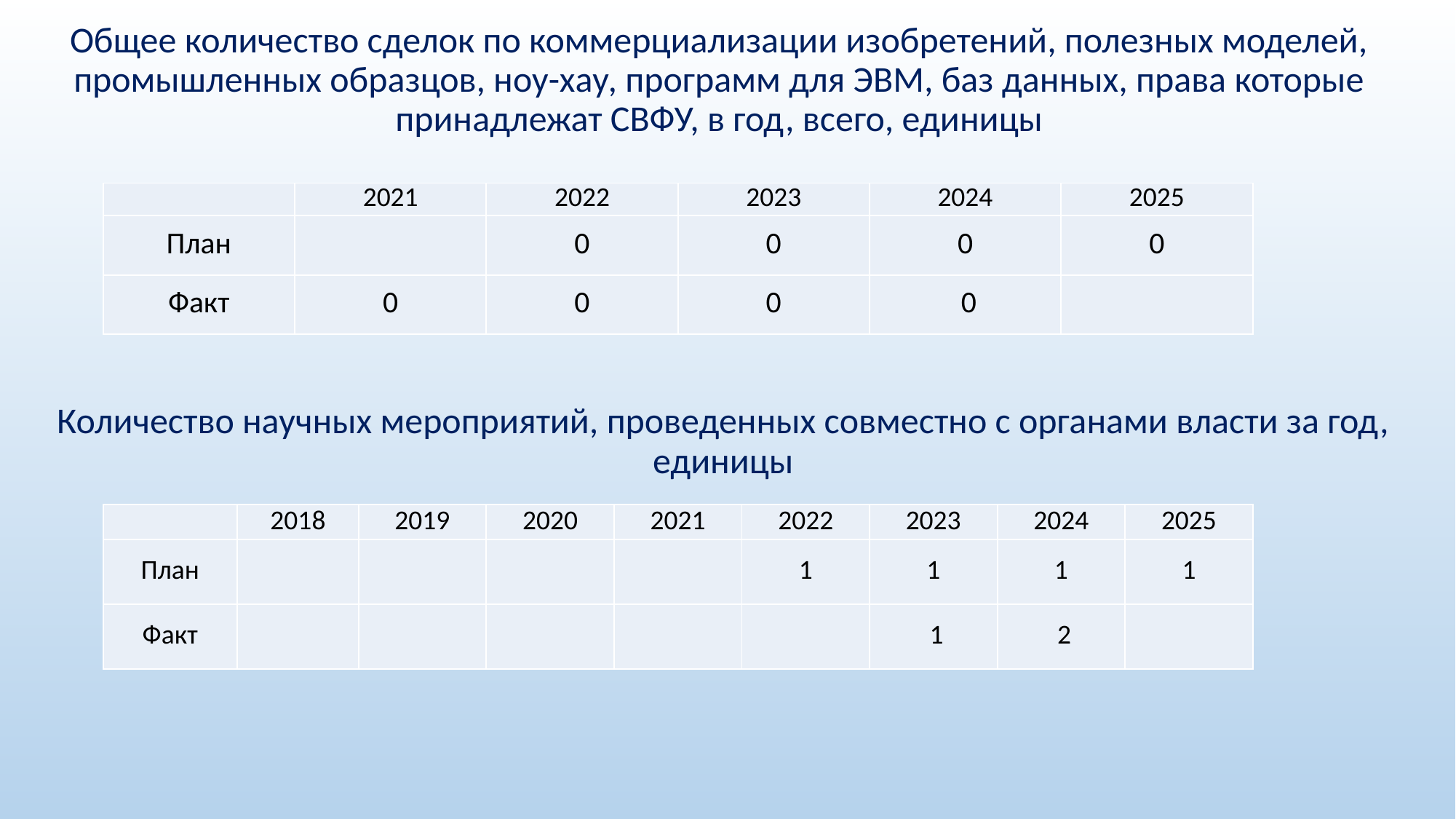

Общее количество сделок по коммерциализации изобретений, полезных моделей, промышленных образцов, ноу-хау, программ для ЭВМ, баз данных, права которые принадлежат СВФУ, в год, всего, единицы
|  | 2021 | 2022 | 2023 | 2024 | 2025 |
| --- | --- | --- | --- | --- | --- |
| План |  | 0 | 0 | 0 | 0 |
| Факт | 0 | 0 | 0 | 0 |  |
Количество научных мероприятий, проведенных совместно с органами власти за год, единицы
|  | 2018 | 2019 | 2020 | 2021 | 2022 | 2023 | 2024 | 2025 |
| --- | --- | --- | --- | --- | --- | --- | --- | --- |
| План |  |  |  |  | 1 | 1 | 1 | 1 |
| Факт |  |  |  |  |  | 1 | 2 |  |